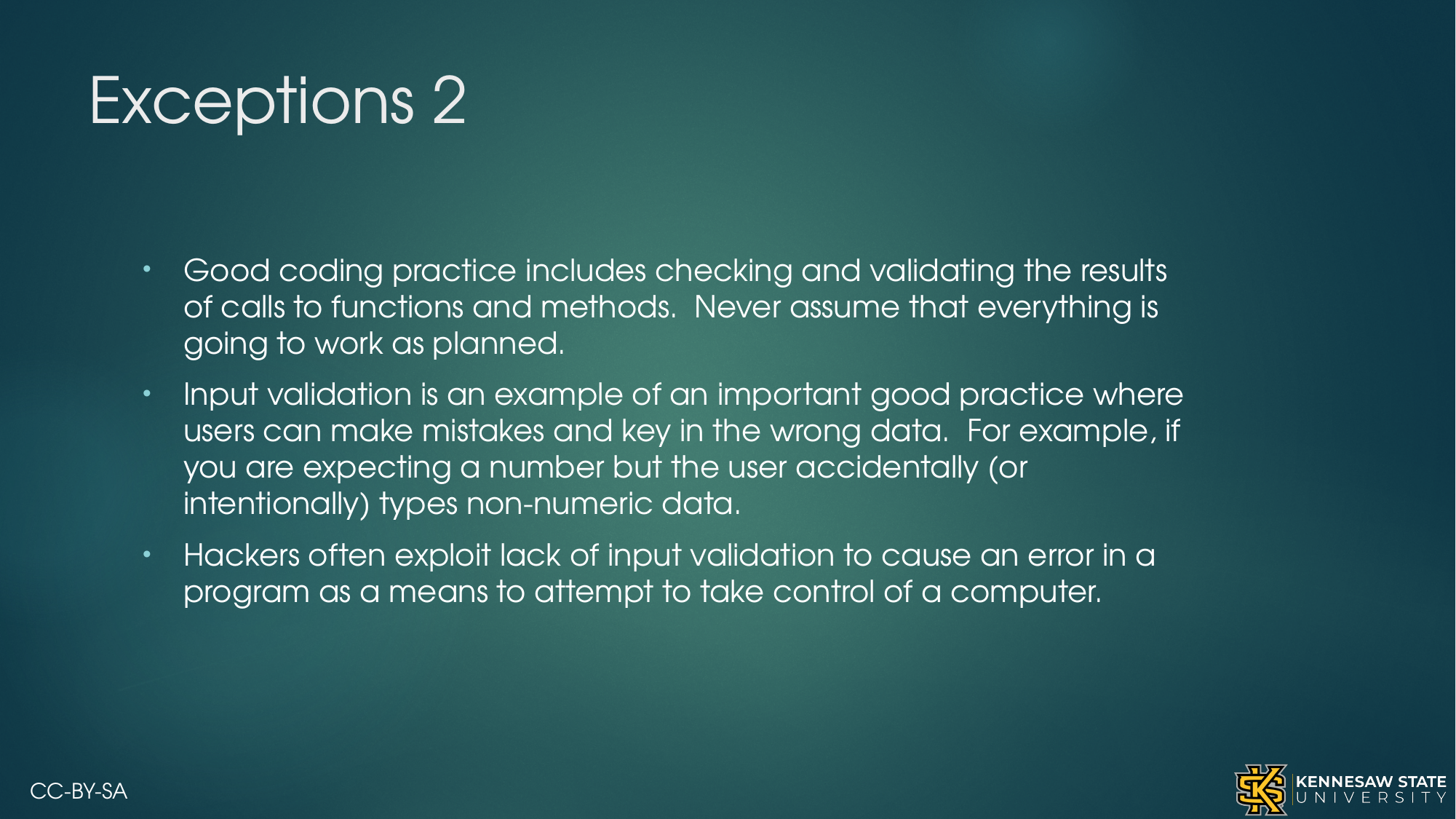

# Exceptions 2
Good coding practice includes checking and validating the results of calls to functions and methods.  Never assume that everything is going to work as planned.
Input validation is an example of an important good practice where users can make mistakes and key in the wrong data.  For example, if you are expecting a number but the user accidentally (or intentionally) types non-numeric data.
Hackers often exploit lack of input validation to cause an error in a program as a means to attempt to take control of a computer.